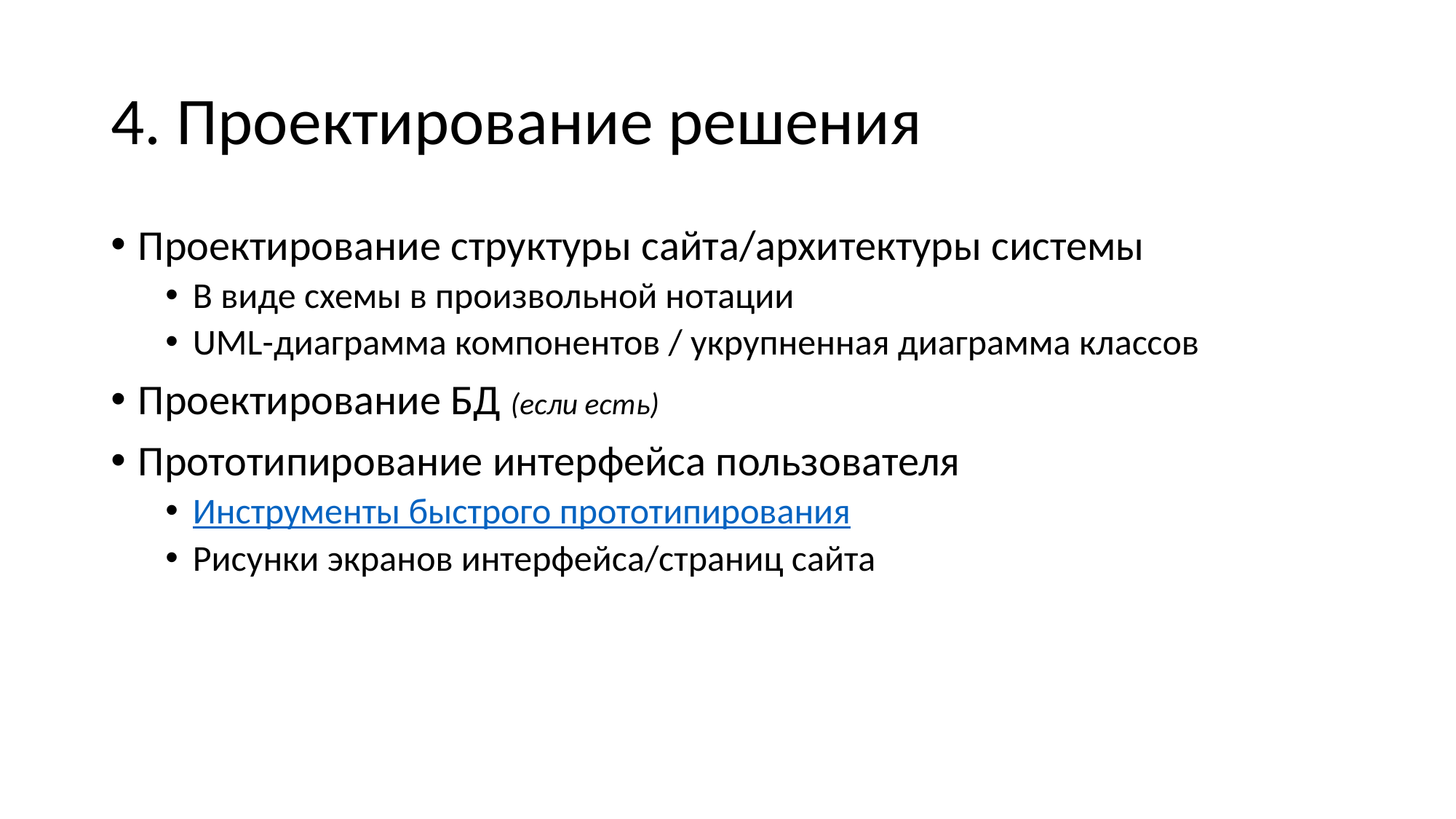

# 4. Проектирование решения
Проектирование структуры сайта/архитектуры системы
В виде схемы в произвольной нотации
UML-диаграмма компонентов / укрупненная диаграмма классов
Проектирование БД (если есть)
Прототипирование интерфейса пользователя
Инструменты быстрого прототипирования
Рисунки экранов интерфейса/страниц сайта